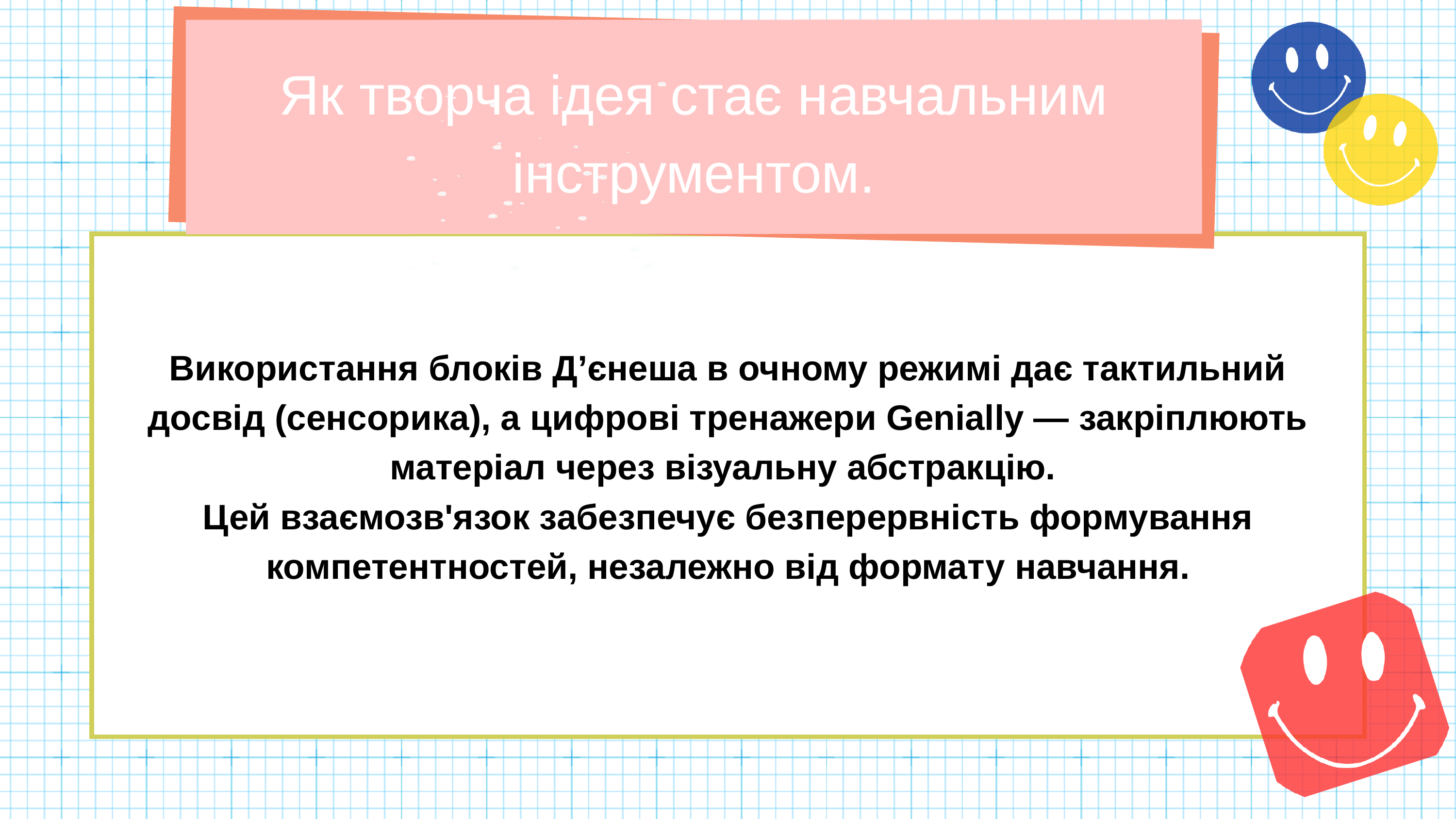

Як творча ідея стає навчальним інструментом.

Використання блоків Д’єнеша в очному режимі дає тактильний досвід (сенсорика), а цифрові тренажери Genially — закріплюють матеріал через візуальну абстракцію.
Цей взаємозв'язок забезпечує безперервність формування компетентностей, незалежно від формату навчання.